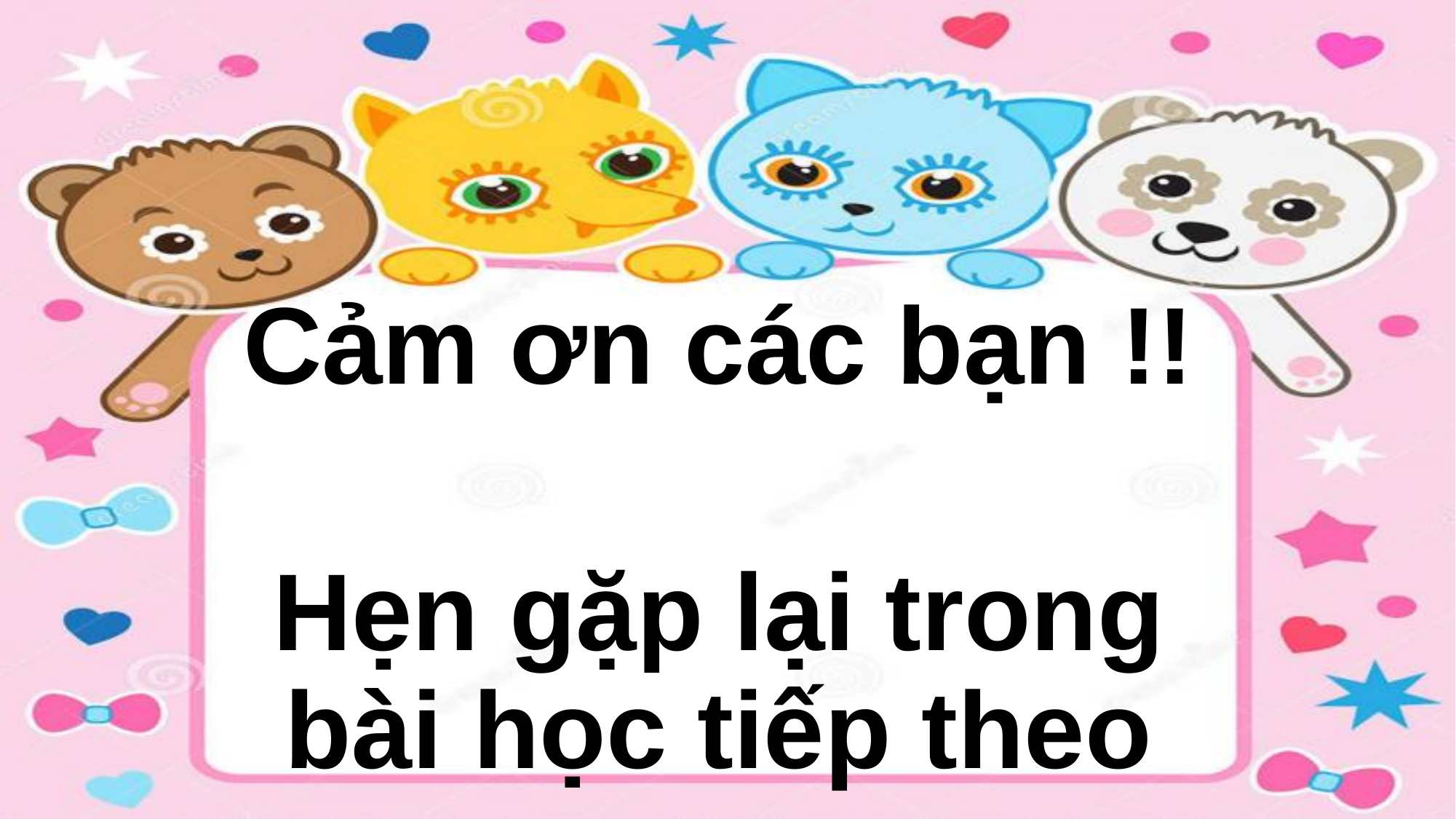

#

Cảm ơn các bạn !!

Hẹn gặp lại trong bài học tiếp theo